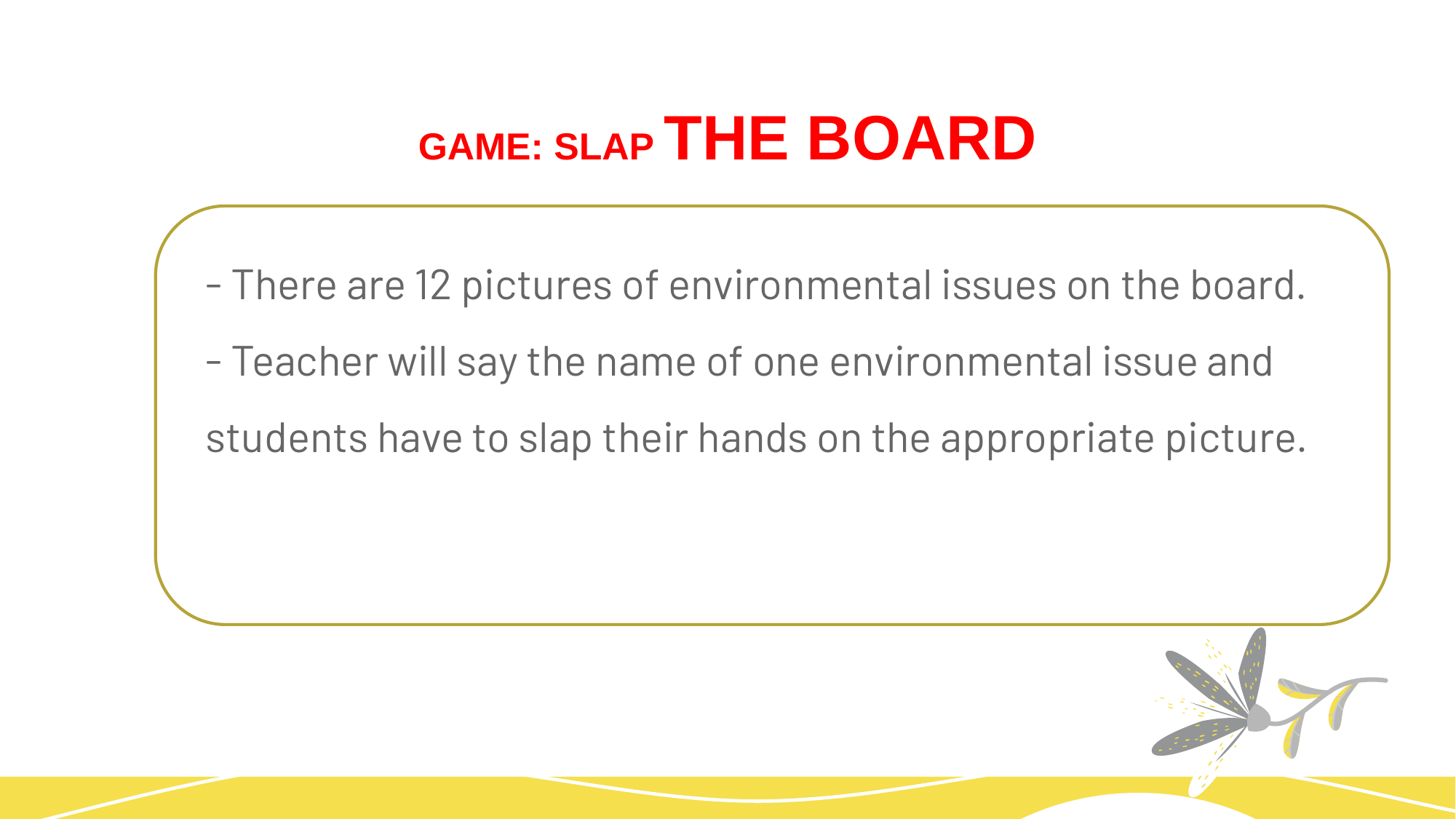

# GAME: SLAP THE BOARD
- There are 12 pictures of environmental issues on the board.
- Teacher will say the name of one environmental issue and students have to slap their hands on the appropriate picture.